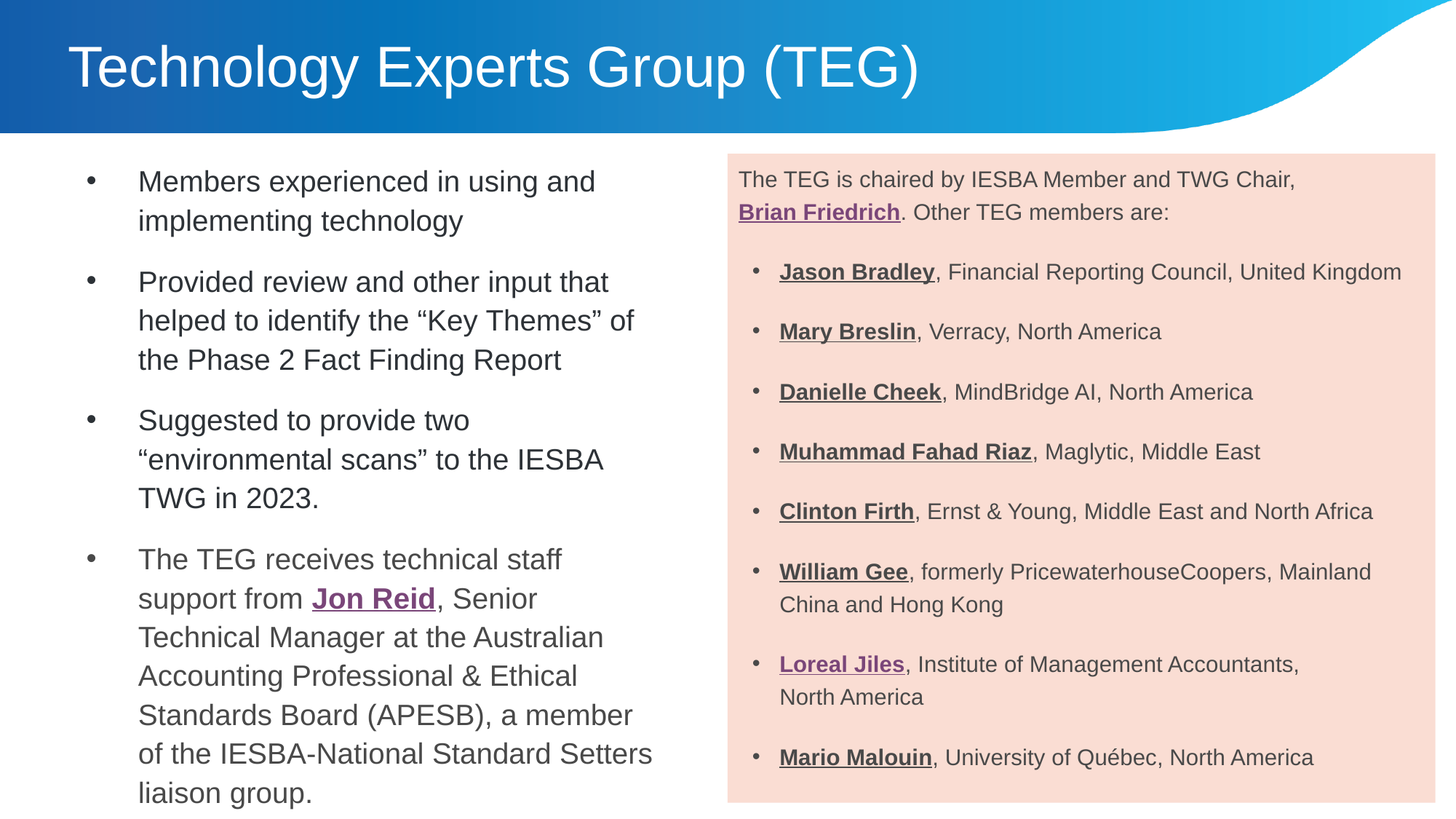

# Technology Experts Group (TEG)
Members experienced in using and implementing technology
Provided review and other input that helped to identify the “Key Themes” of the Phase 2 Fact Finding Report
Suggested to provide two “environmental scans” to the IESBA
TWG in 2023.
The TEG receives technical staff support from Jon Reid, Senior Technical Manager at the Australian Accounting Professional & Ethical Standards Board (APESB), a member of the IESBA-National Standard Setters liaison group.
The TEG is chaired by IESBA Member and TWG Chair, Brian Friedrich. Other TEG members are:
Jason Bradley, Financial Reporting Council, United Kingdom
Mary Breslin, Verracy, North America
Danielle Cheek, MindBridge AI, North America
Muhammad Fahad Riaz, Maglytic, Middle East
Clinton Firth, Ernst & Young, Middle East and North Africa
William Gee, formerly PricewaterhouseCoopers, Mainland China and Hong Kong
Loreal Jiles, Institute of Management Accountants,
North America
Mario Malouin, University of Québec, North America
50